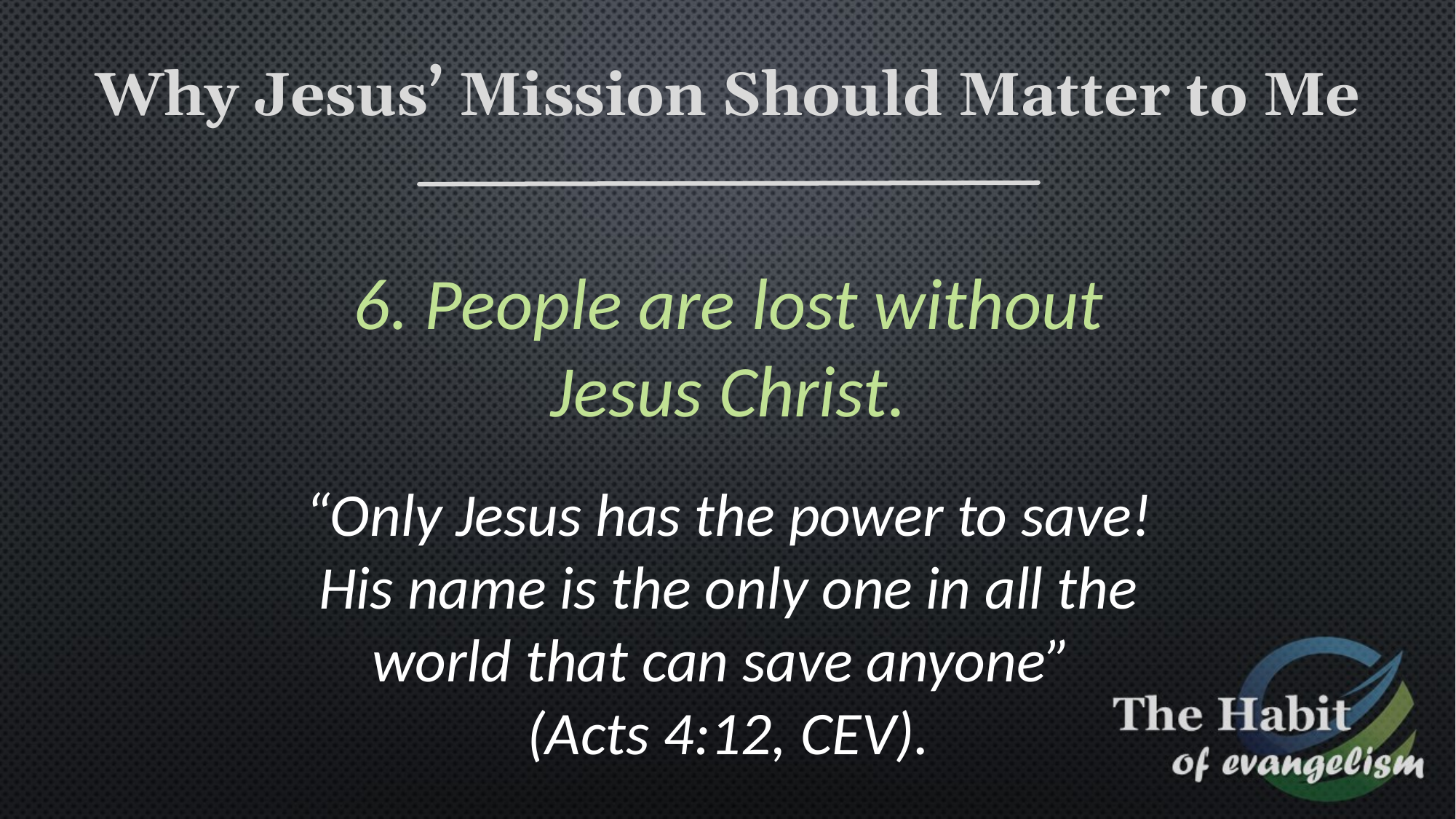

Why Jesus’ Mission Should Matter to Me
6. People are lost without Jesus Christ.
“Only Jesus has the power to save! His name is the only one in all the world that can save anyone”
(Acts 4:12, CEV).